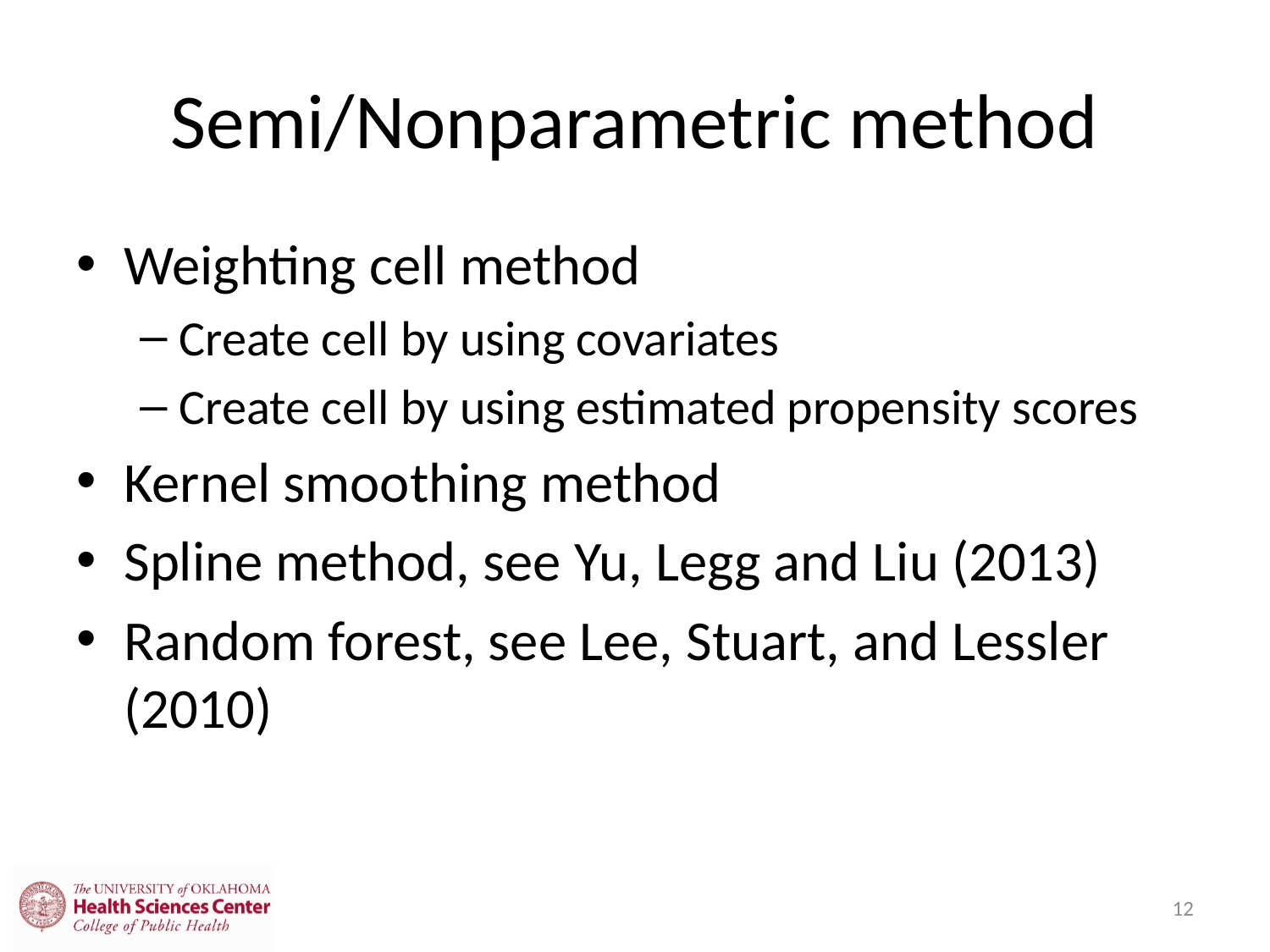

# Semi/Nonparametric method
Weighting cell method
Create cell by using covariates
Create cell by using estimated propensity scores
Kernel smoothing method
Spline method, see Yu, Legg and Liu (2013)
Random forest, see Lee, Stuart, and Lessler (2010)

12